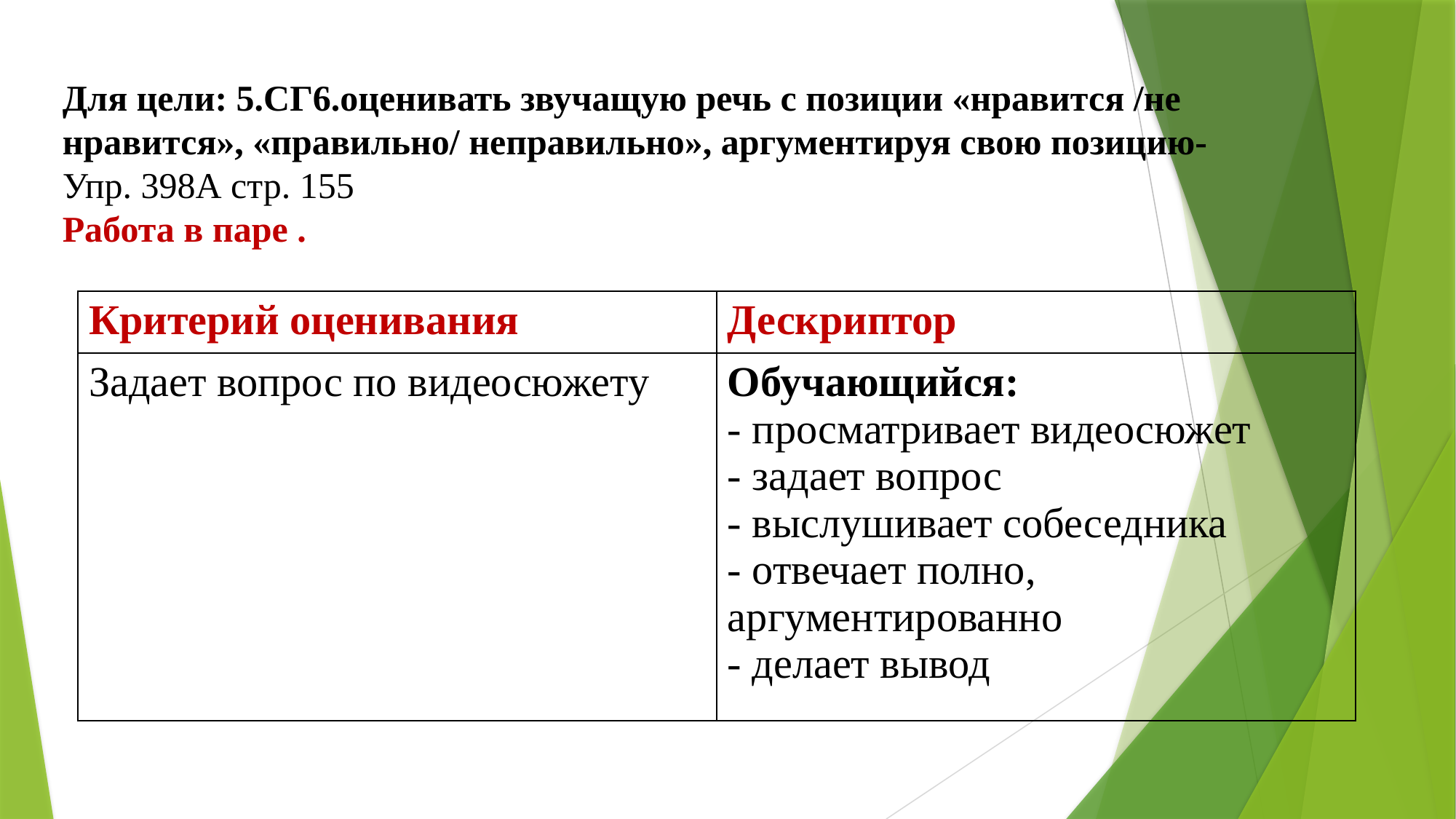

Для цели: 5.СГ6.оценивать звучащую речь с позиции «нравится /не нравится», «правильно/ неправильно», аргументируя свою позицию-
Упр. 398А стр. 155
Работа в паре .
| Критерий оценивания | Дескриптор |
| --- | --- |
| Задает вопрос по видеосюжету | Обучающийся: - просматривает видеосюжет - задает вопрос - выслушивает собеседника - отвечает полно, аргументированно - делает вывод |